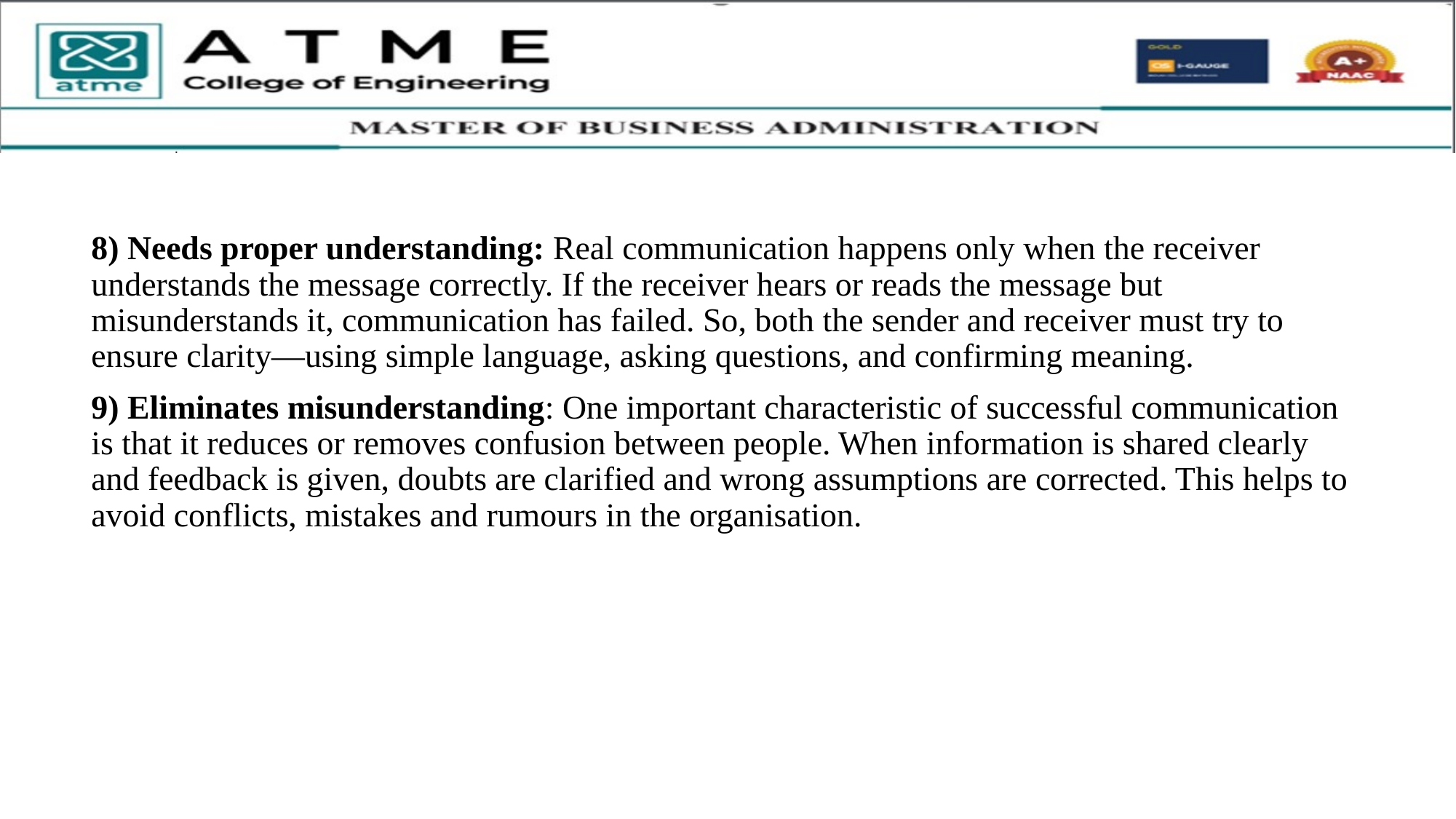

8) Needs proper understanding: Real communication happens only when the receiver understands the message correctly. If the receiver hears or reads the message but misunderstands it, communication has failed. So, both the sender and receiver must try to ensure clarity—using simple language, asking questions, and confirming meaning.
9) Eliminates misunderstanding: One important characteristic of successful communication is that it reduces or removes confusion between people. When information is shared clearly and feedback is given, doubts are clarified and wrong assumptions are corrected. This helps to avoid conflicts, mistakes and rumours in the organisation.